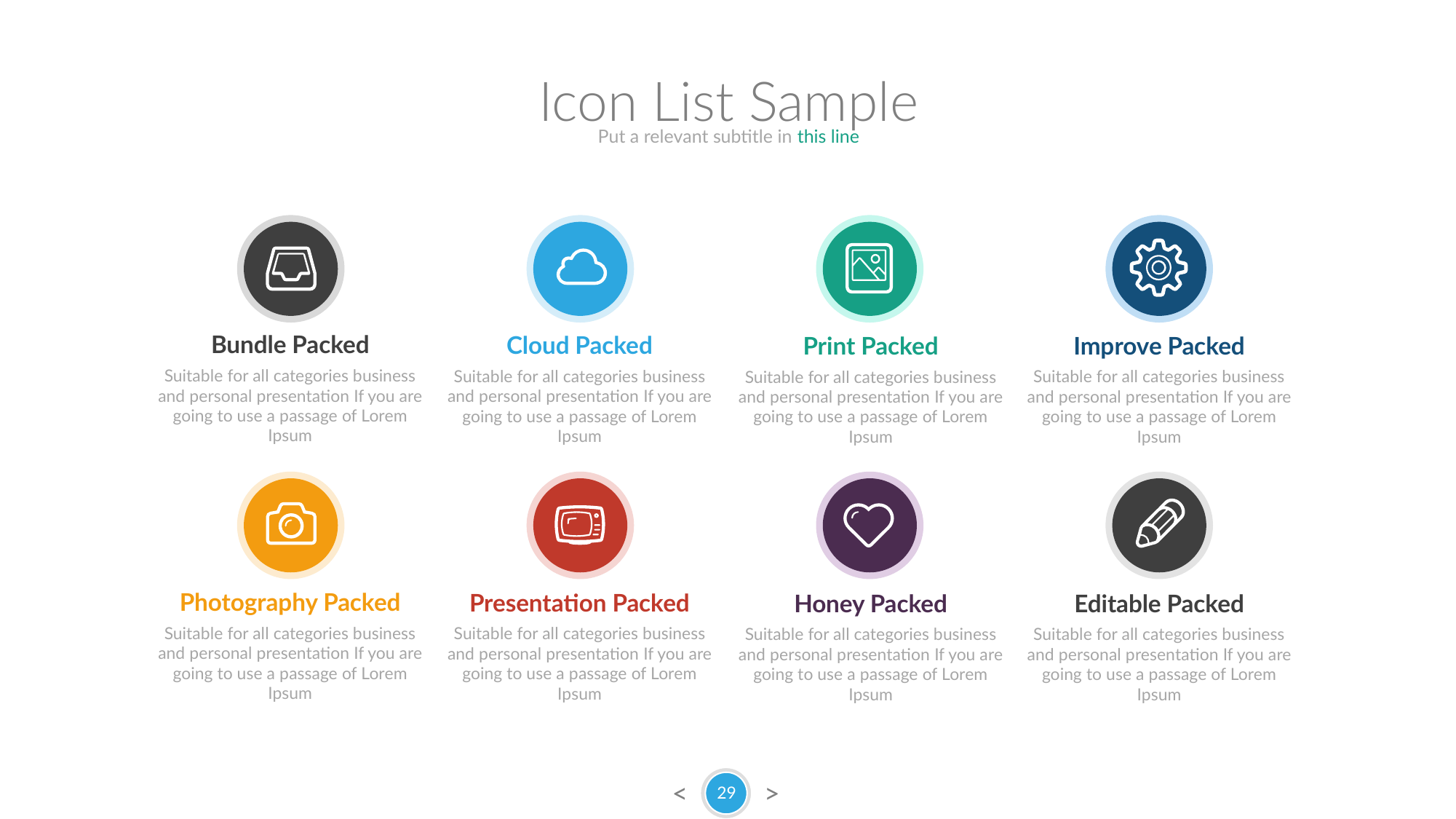

Icon List Sample
Put a relevant subtitle in this line

Bundle Packed
Cloud Packed
Improve Packed
Print Packed
Suitable for all categories business and personal presentation If you are going to use a passage of Lorem Ipsum
Suitable for all categories business and personal presentation If you are going to use a passage of Lorem Ipsum
Suitable for all categories business and personal presentation If you are going to use a passage of Lorem Ipsum
Suitable for all categories business and personal presentation If you are going to use a passage of Lorem Ipsum

Photography Packed
Presentation Packed
Editable Packed
Honey Packed
Suitable for all categories business and personal presentation If you are going to use a passage of Lorem Ipsum
Suitable for all categories business and personal presentation If you are going to use a passage of Lorem Ipsum
Suitable for all categories business and personal presentation If you are going to use a passage of Lorem Ipsum
Suitable for all categories business and personal presentation If you are going to use a passage of Lorem Ipsum
29